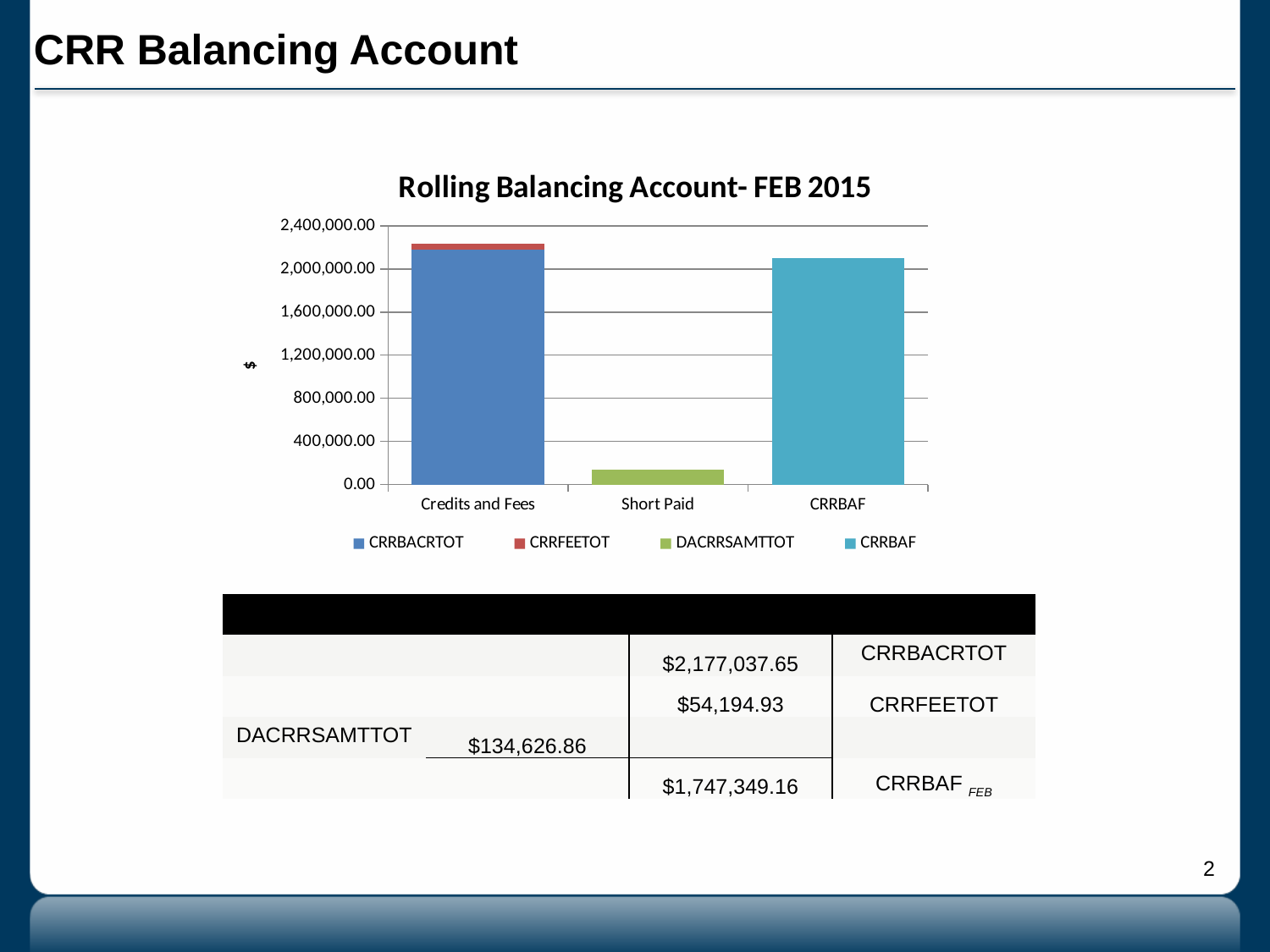

# CRR Balancing Account

### Chart: Rolling Balancing Account- FEB 2015

| Category | CRRBACRTOT | CRRFEETOT | DACRRSAMTTOT | CRRBAF |
|---|---|---|---|---|
| Credits and Fees | 2177037.65 | 54194.93 | None | None |
| Short Paid | None | None | 134626.86000000002 | None |
| CRRBAF | None | None | None | 2096605.72 |
|  |  |  |  |
| --- | --- | --- | --- |
|  |  | $2,177,037.65 | CRRBACRTOT |
|  |  | $54,194.93 | CRRFEETOT |
| DACRRSAMTTOT | $134,626.86 |  |  |
|  |  | $1,747,349.16 | CRRBAF FEB |